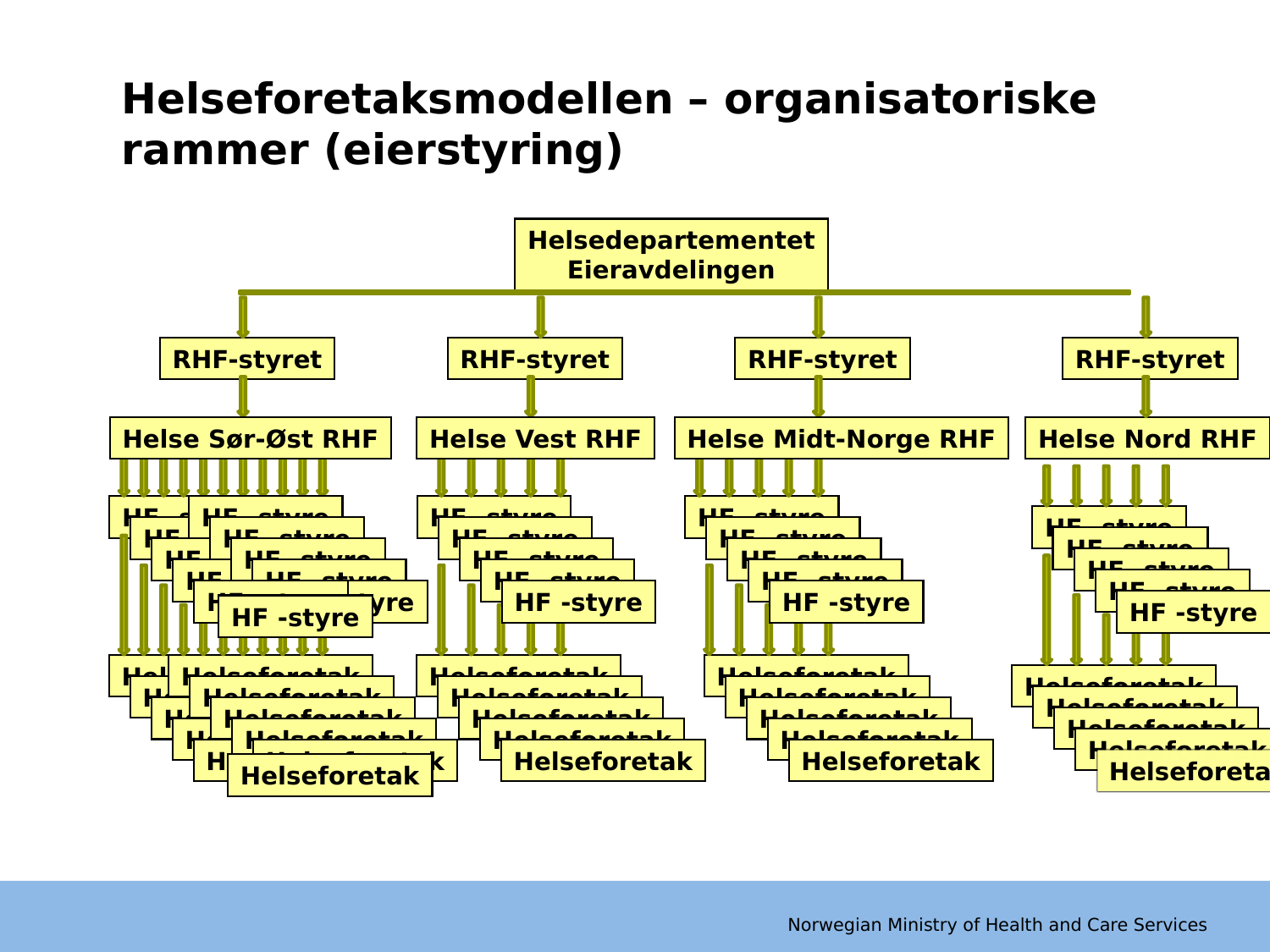

# Helseforetaksmodellen – organisatoriske rammer (eierstyring)

Helsedepartementet
Eieravdelingen

RHF-styret
RHF-styret
RHF-styret
RHF-styret

Helse Sør-Øst RHF
Helse Vest RHF
Helse Midt-Norge RHF
Helse Nord RHF

HF -styre
HF -styre
HF -styre
HF -styre
HF -styre
HF -styre
HF -styre
HF -styre
HF -styre
HF –styre
HF -styre

HF -styre
HF -styre
HF -styre
HF -styre
HF -styre

HF -styre
HF -styre
HF -styre
HF -styre

HF -styre
HF -styre
HF -styre
HF -styre
HF -styre

HF -styre
HF -styre

Helseforetak
Helseforetak
Helseforetak
Helseforetak
Helseforetak
Helseforetak
Helseforetak
Helseforetak
Helseforetak
Helseforetak
Helseforetak
Helseforetak
Helseforetak
Helseforetak
Helseforetak
Helseforetak
Helseforetak
Helseforetak
Helseforetak
Helseforetak
Helseforetak
Helseforetak
Helseforetak
Helseforetak
Helseforetak
Helseforetak